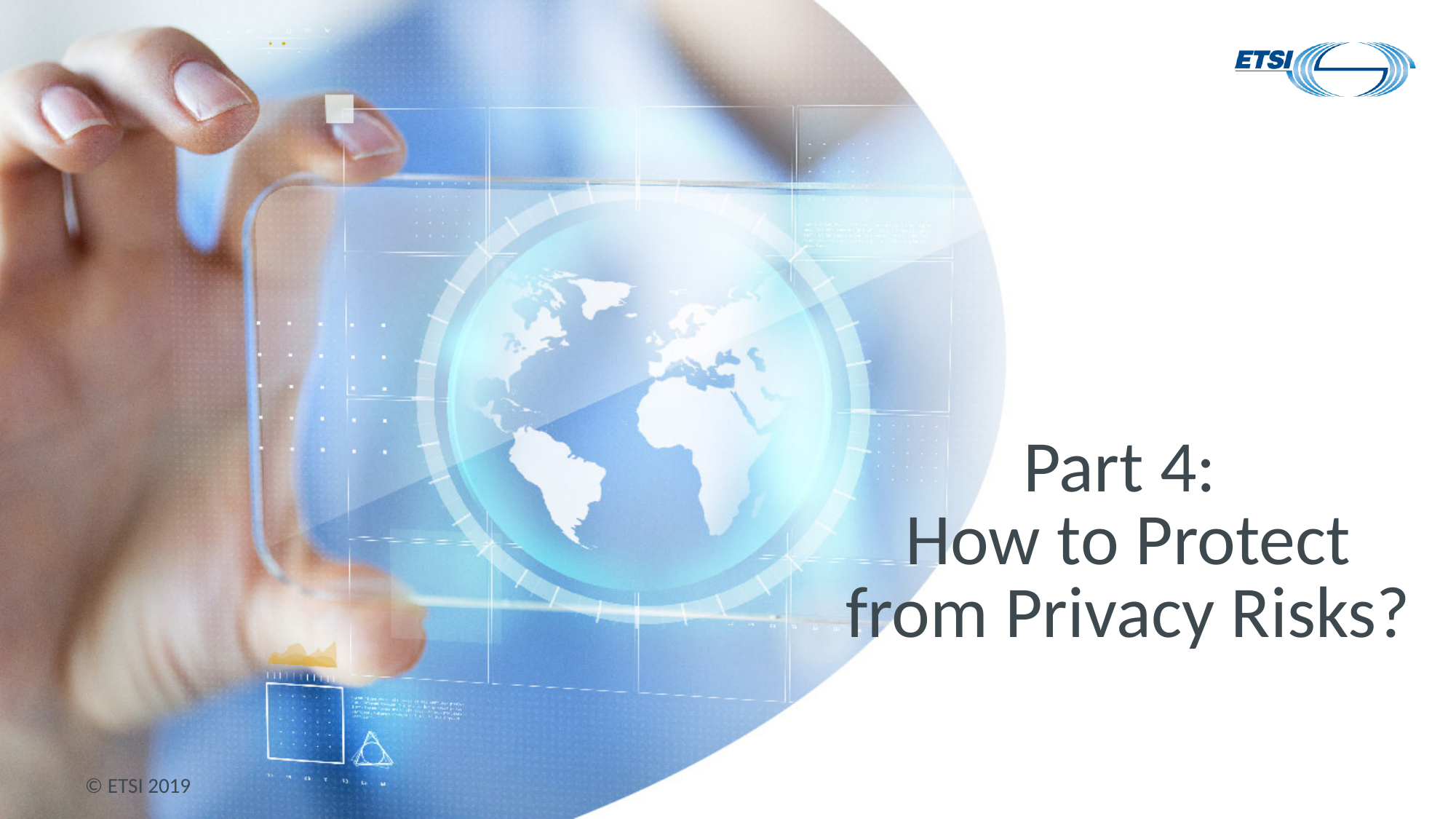

# Part 4: How to Protect from Privacy Risks?